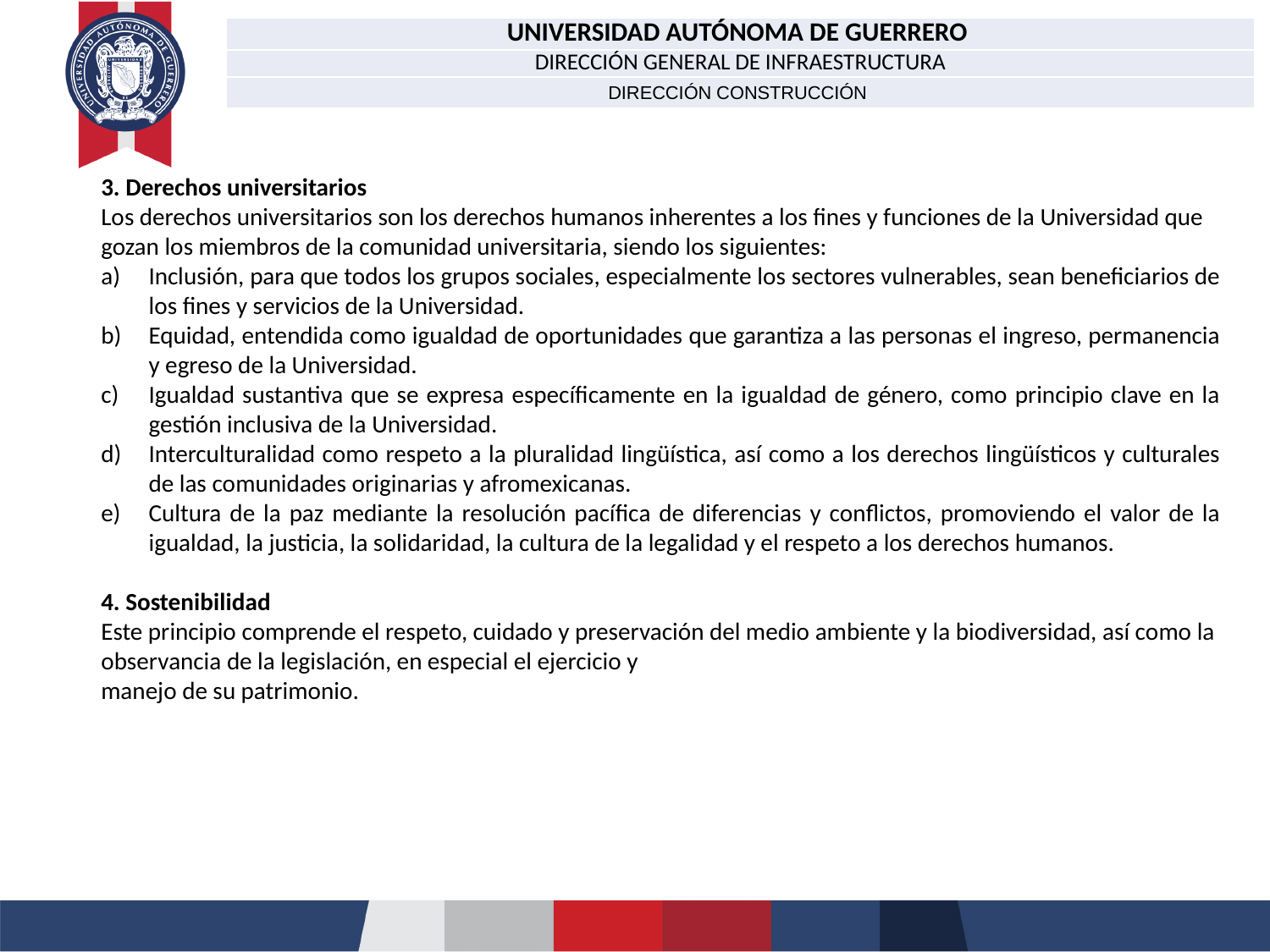

| UNIVERSIDAD AUTÓNOMA DE GUERRERO |
| --- |
| DIRECCIÓN GENERAL DE INFRAESTRUCTURA |
| DIRECCIÓN CONSTRUCCIÓN |
3. Derechos universitarios
Los derechos universitarios son los derechos humanos inherentes a los fines y funciones de la Universidad que
gozan los miembros de la comunidad universitaria, siendo los siguientes:
Inclusión, para que todos los grupos sociales, especialmente los sectores vulnerables, sean beneficiarios de los fines y servicios de la Universidad.
Equidad, entendida como igualdad de oportunidades que garantiza a las personas el ingreso, permanencia y egreso de la Universidad.
Igualdad sustantiva que se expresa específicamente en la igualdad de género, como principio clave en la gestión inclusiva de la Universidad.
Interculturalidad como respeto a la pluralidad lingüística, así como a los derechos lingüísticos y culturales de las comunidades originarias y afromexicanas.
Cultura de la paz mediante la resolución pacífica de diferencias y conflictos, promoviendo el valor de la igualdad, la justicia, la solidaridad, la cultura de la legalidad y el respeto a los derechos humanos.

4. Sostenibilidad
Este principio comprende el respeto, cuidado y preservación del medio ambiente y la biodiversidad, así como la
observancia de la legislación, en especial el ejercicio y
manejo de su patrimonio.